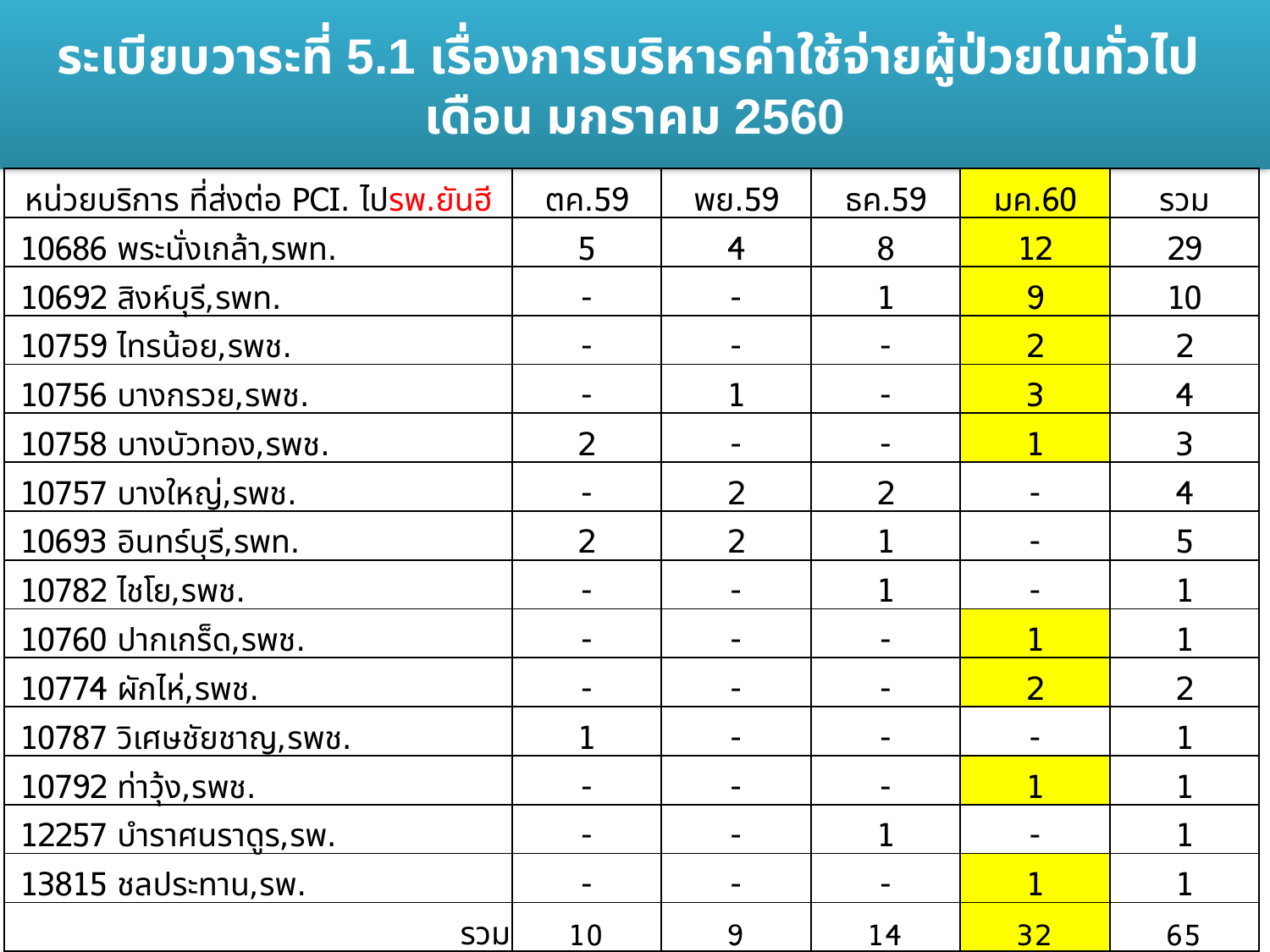

ระเบียบวาระที่ 5.1 เรื่องการบริหารค่าใช้จ่ายผู้ป่วยในทั่วไป
เดือน มกราคม 2560
| หน่วยบริการ ที่ส่งต่อ PCI. ไปรพ.ยันฮี | ตค.59 | พย.59 | ธค.59 | มค.60 | รวม |
| --- | --- | --- | --- | --- | --- |
| 10686 พระนั่งเกล้า,รพท. | 5 | 4 | 8 | 12 | 29 |
| 10692 สิงห์บุรี,รพท. | - | - | 1 | 9 | 10 |
| 10759 ไทรน้อย,รพช. | - | - | - | 2 | 2 |
| 10756 บางกรวย,รพช. | - | 1 | - | 3 | 4 |
| 10758 บางบัวทอง,รพช. | 2 | - | - | 1 | 3 |
| 10757 บางใหญ่,รพช. | - | 2 | 2 | - | 4 |
| 10693 อินทร์บุรี,รพท. | 2 | 2 | 1 | - | 5 |
| 10782 ไชโย,รพช. | - | - | 1 | - | 1 |
| 10760 ปากเกร็ด,รพช. | - | - | - | 1 | 1 |
| 10774 ผักไห่,รพช. | - | - | - | 2 | 2 |
| 10787 วิเศษชัยชาญ,รพช. | 1 | - | - | - | 1 |
| 10792 ท่าวุ้ง,รพช. | - | - | - | 1 | 1 |
| 12257 บำราศนราดูร,รพ. | - | - | 1 | - | 1 |
| 13815 ชลประทาน,รพ. | - | - | - | 1 | 1 |
| รวม | 10 | 9 | 14 | 32 | 65 |